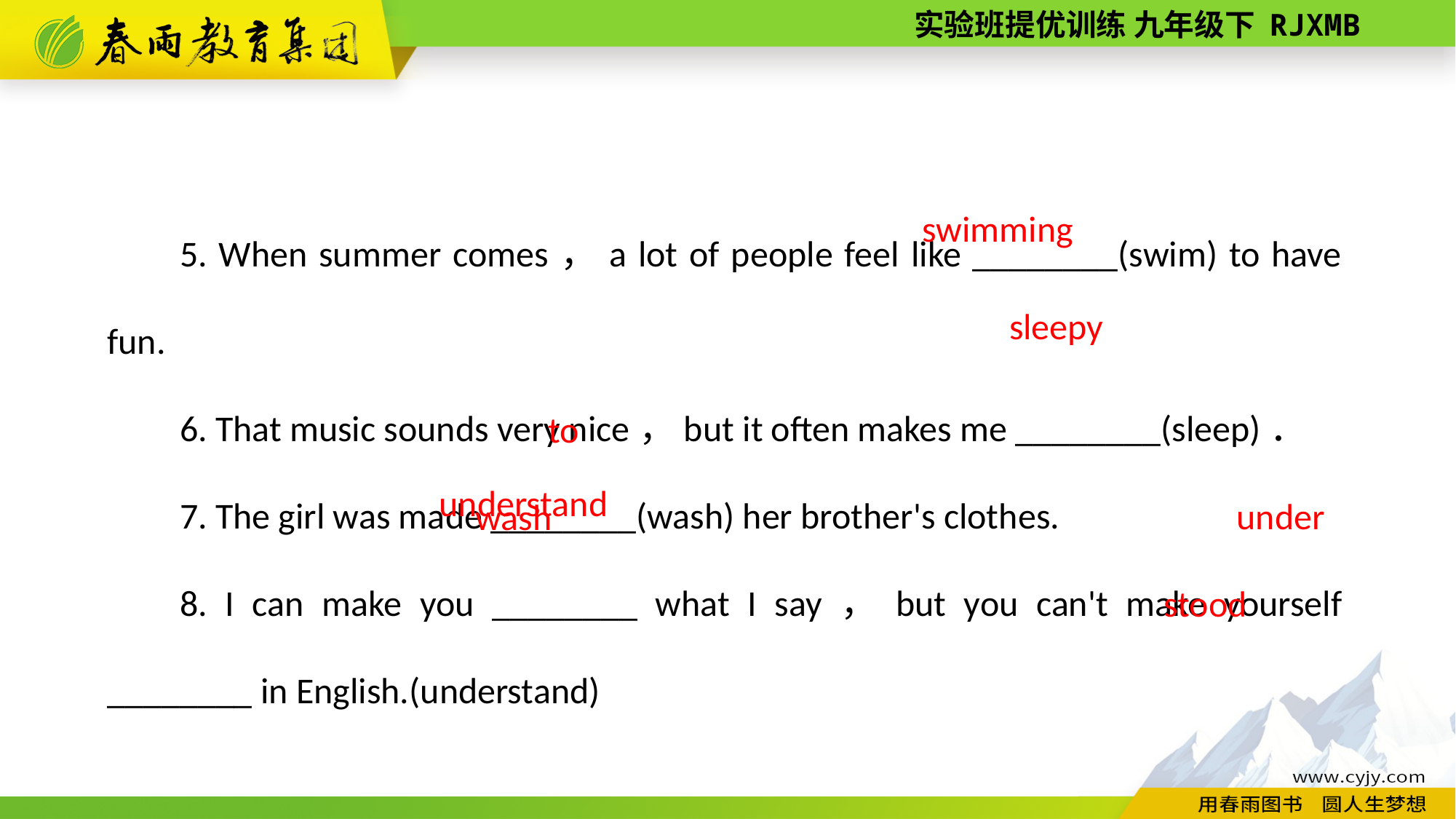

5. When summer comes，a lot of people feel like ________(swim) to have fun.
6. That music sounds very nice，but it often makes me ________(sleep)．
7. The girl was made ________(wash) her brother's clothes.
8. I can make you ________ what I say，but you can't make yourself ________ in English.(understand)
swimming
sleepy
to wash
understood
understand